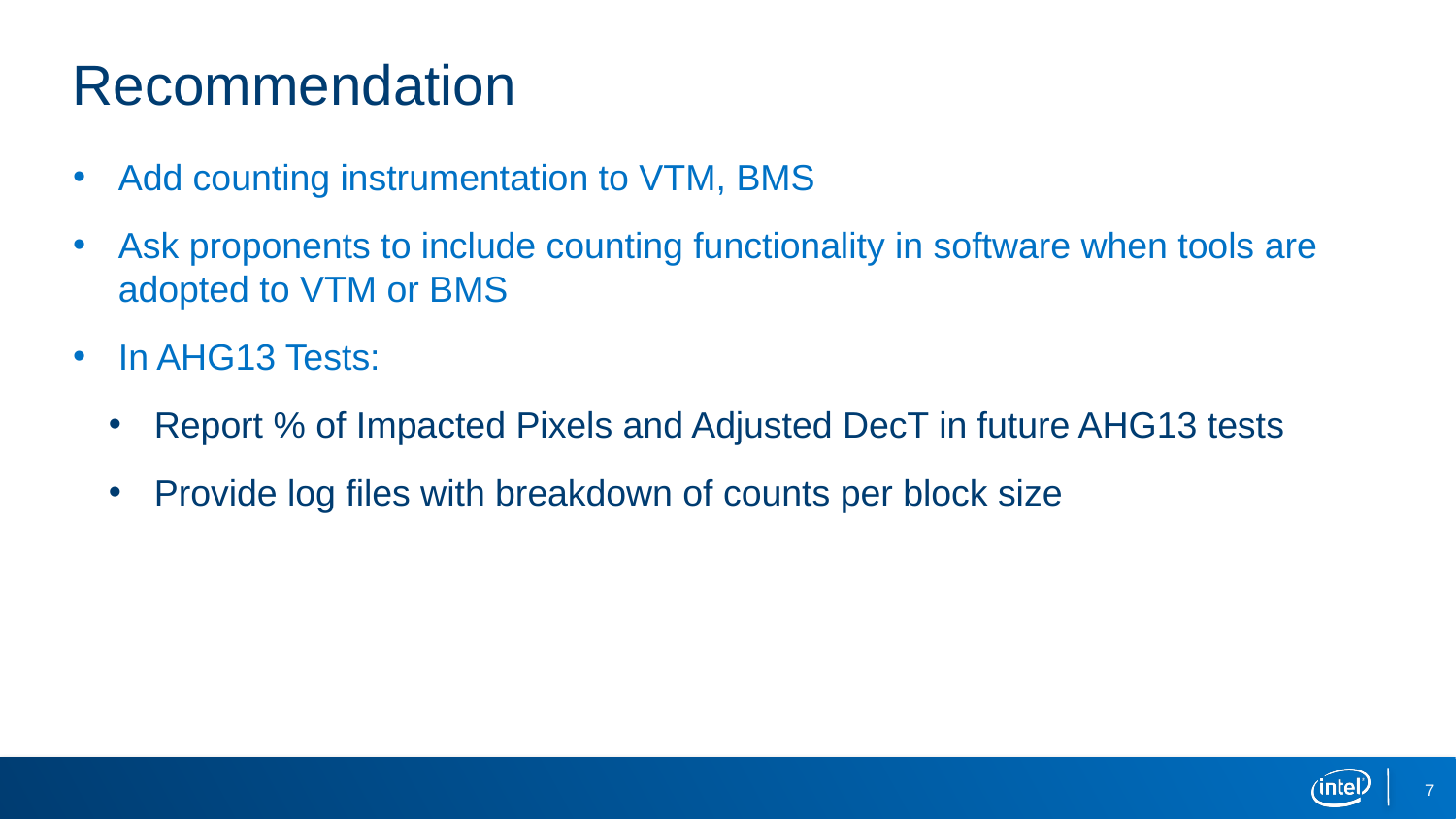

# Recommendation
Add counting instrumentation to VTM, BMS
Ask proponents to include counting functionality in software when tools are adopted to VTM or BMS
In AHG13 Tests:
Report % of Impacted Pixels and Adjusted DecT in future AHG13 tests
Provide log files with breakdown of counts per block size

7